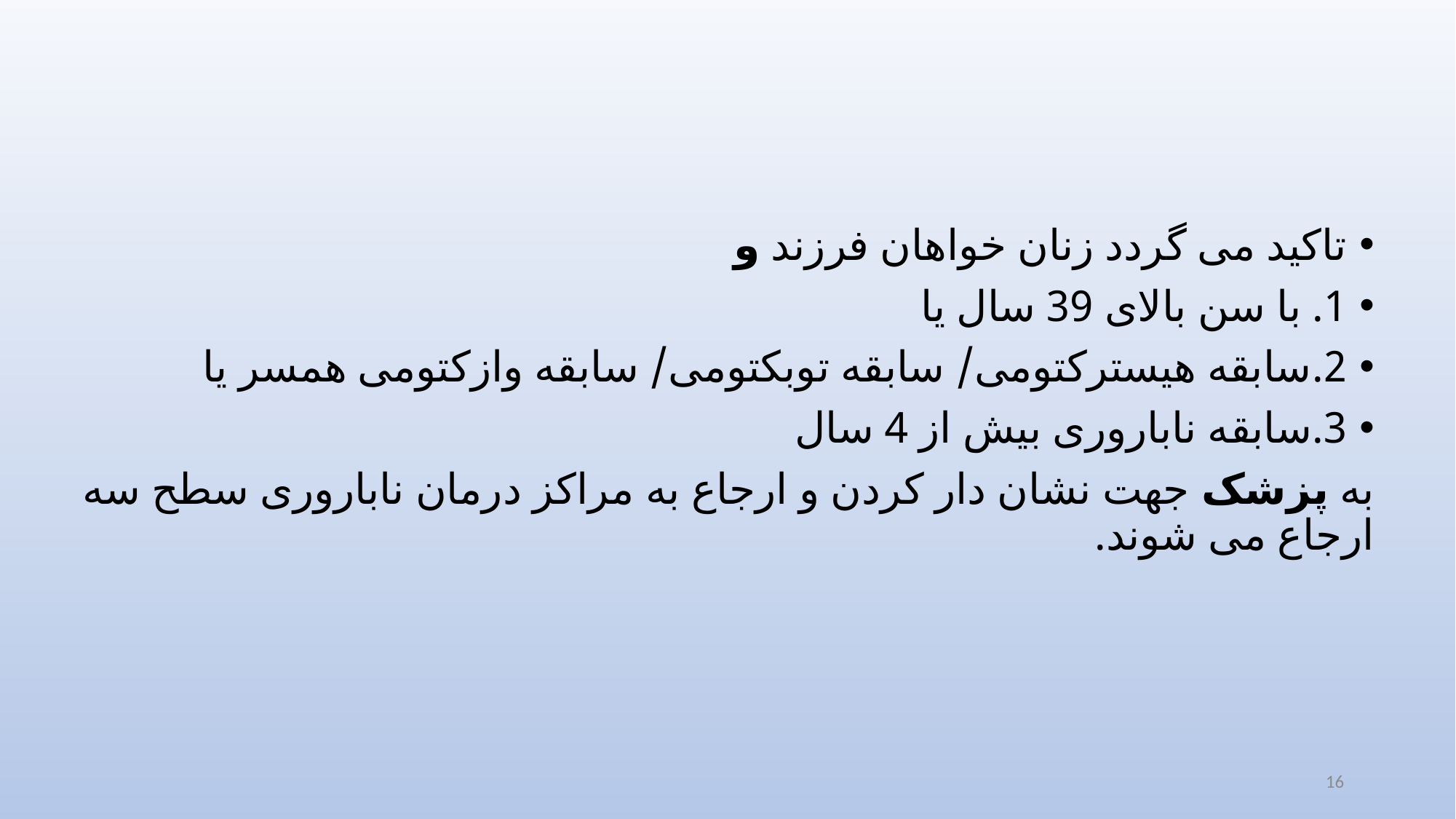

#
تاکید می گردد زنان خواهان فرزند و
1. با سن بالای 39 سال یا
2.سابقه هیسترکتومی/ سابقه توبکتومی/ سابقه وازکتومی همسر یا
3.سابقه ناباروری بیش از 4 سال
به پزشک جهت نشان دار کردن و ارجاع به مراکز درمان ناباروری سطح سه ارجاع می شوند.

16